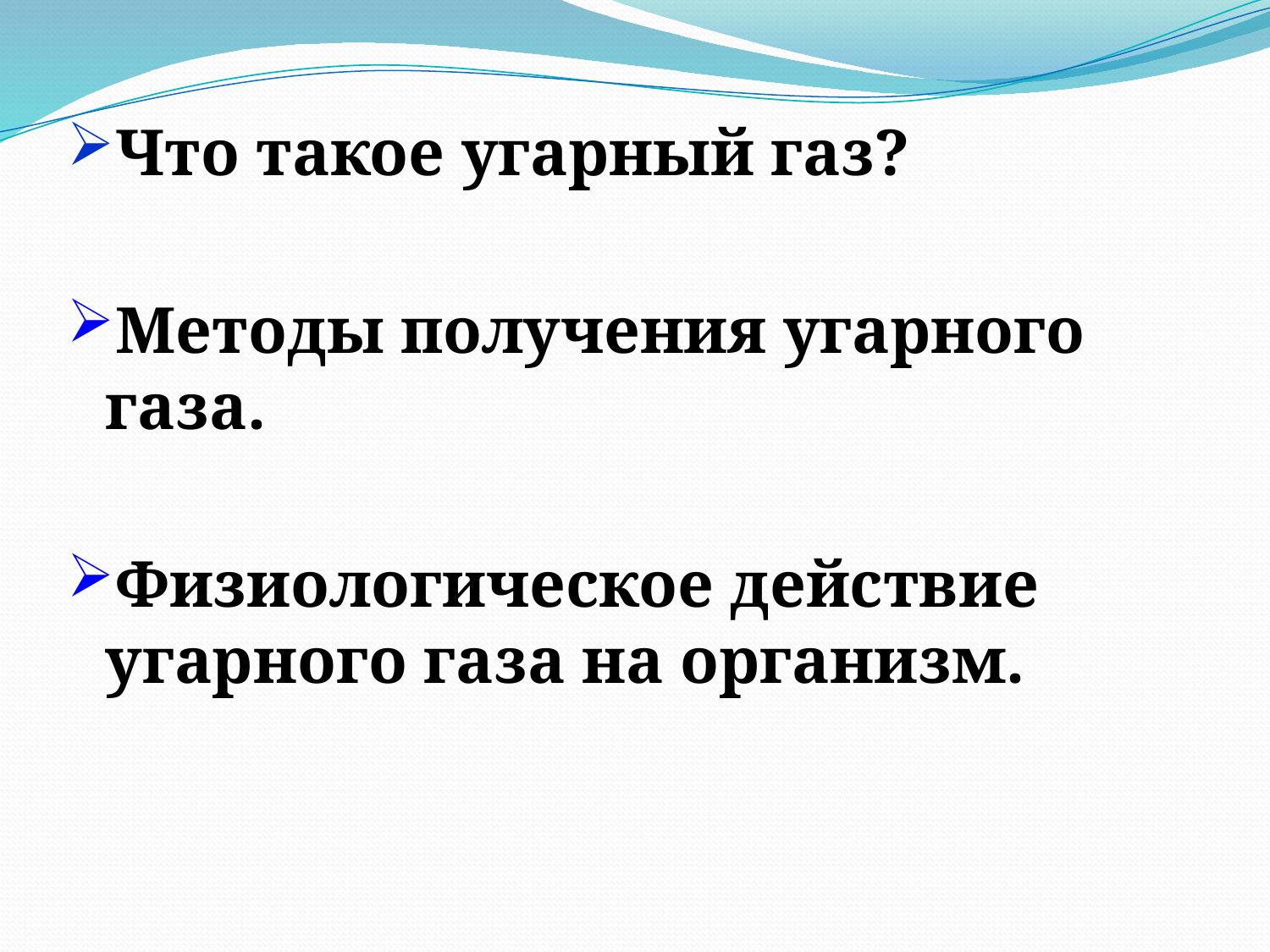

#
Что такое угарный газ?

Методы получения угарного газа.

Физиологическое действие угарного газа на организм.